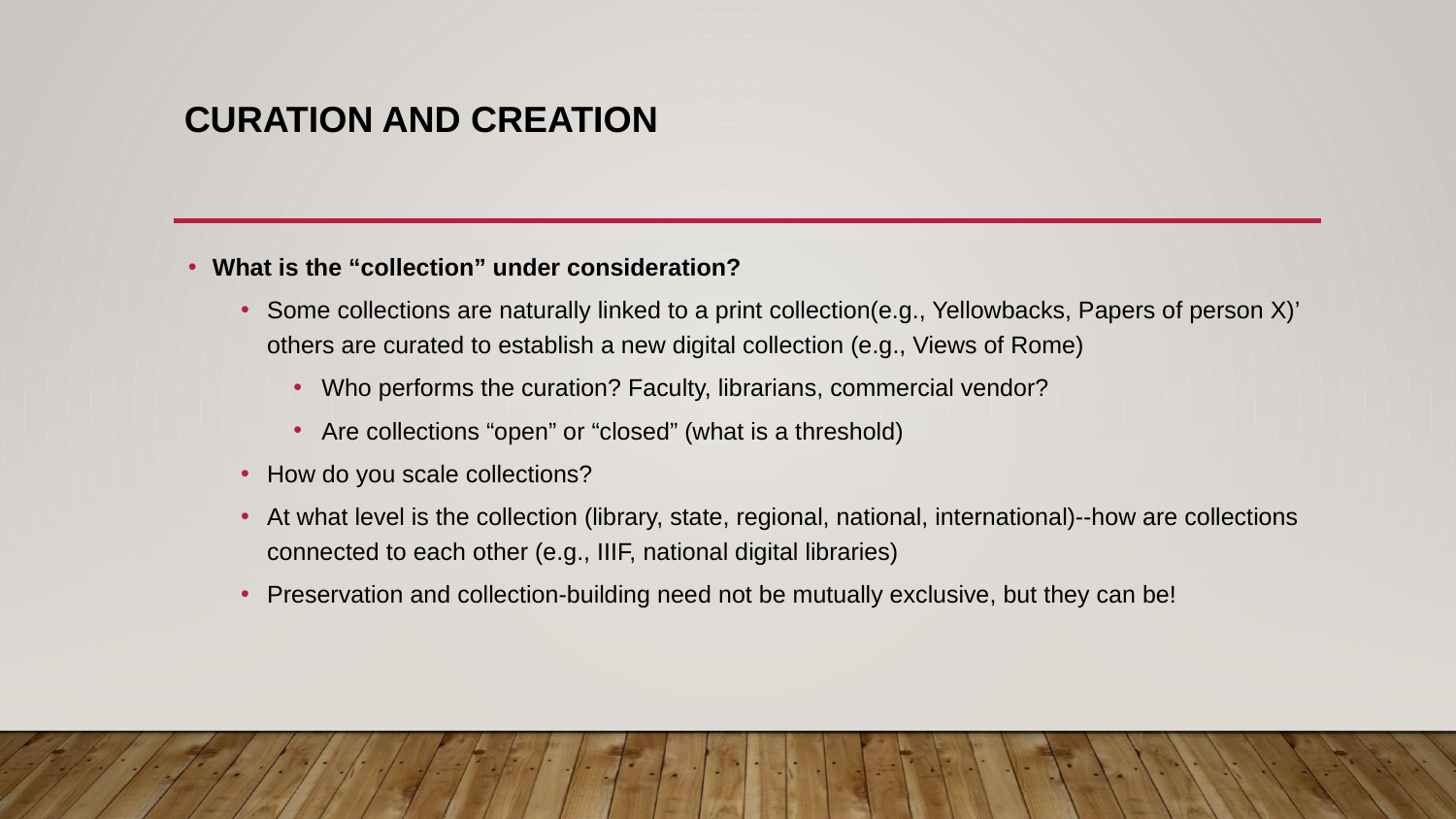

# CURATION AND CREATION
What is the “collection” under consideration?
Some collections are naturally linked to a print collection(e.g., Yellowbacks, Papers of person X)’ others are curated to establish a new digital collection (e.g., Views of Rome)
Who performs the curation? Faculty, librarians, commercial vendor?
Are collections “open” or “closed” (what is a threshold)
How do you scale collections?
At what level is the collection (library, state, regional, national, international)--how are collections connected to each other (e.g., IIIF, national digital libraries)
Preservation and collection-building need not be mutually exclusive, but they can be!